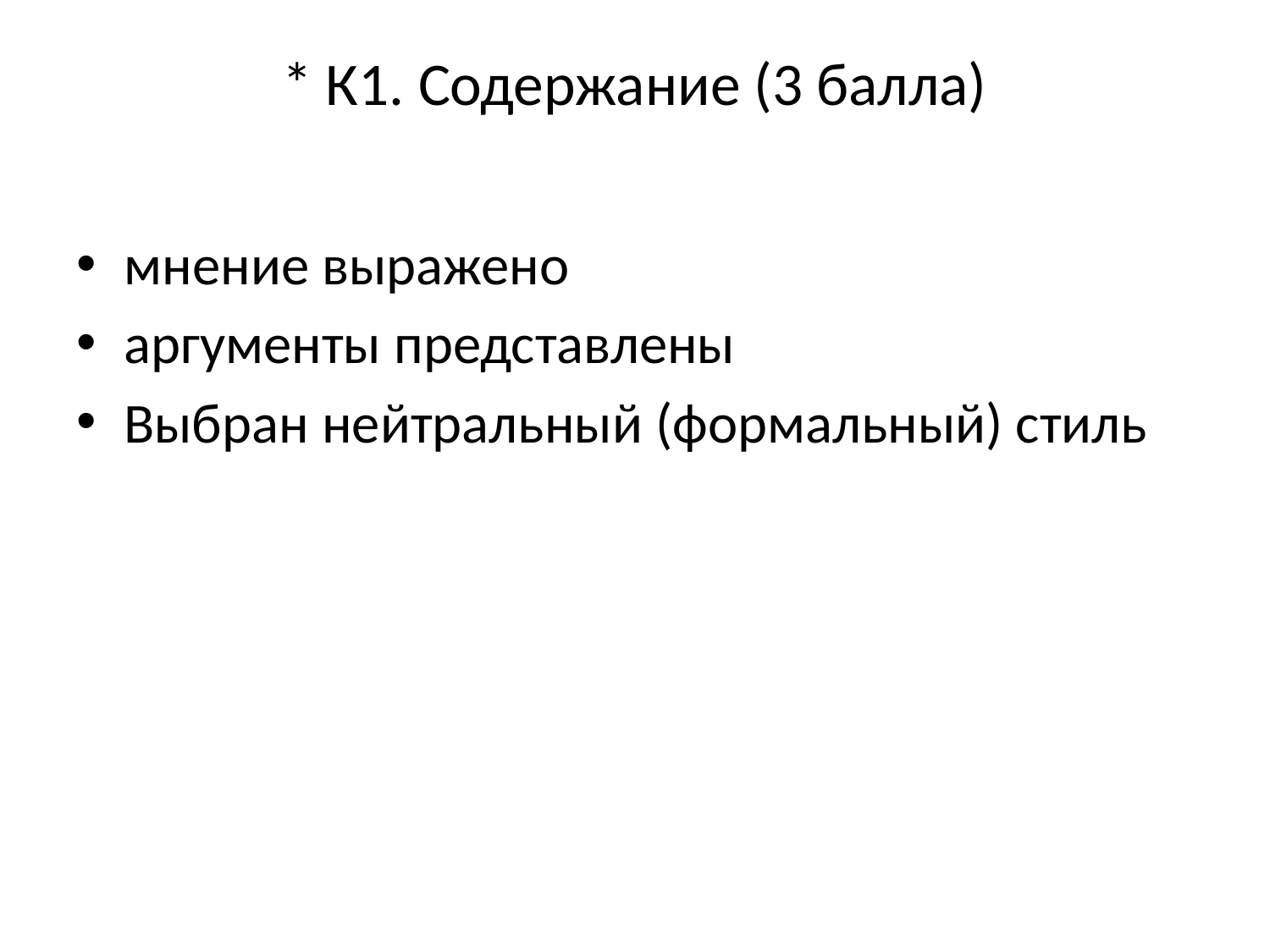

# * К1. Содержание (3 балла)
мнение выражено
аргументы представлены
Выбран нейтральный (формальный) стиль